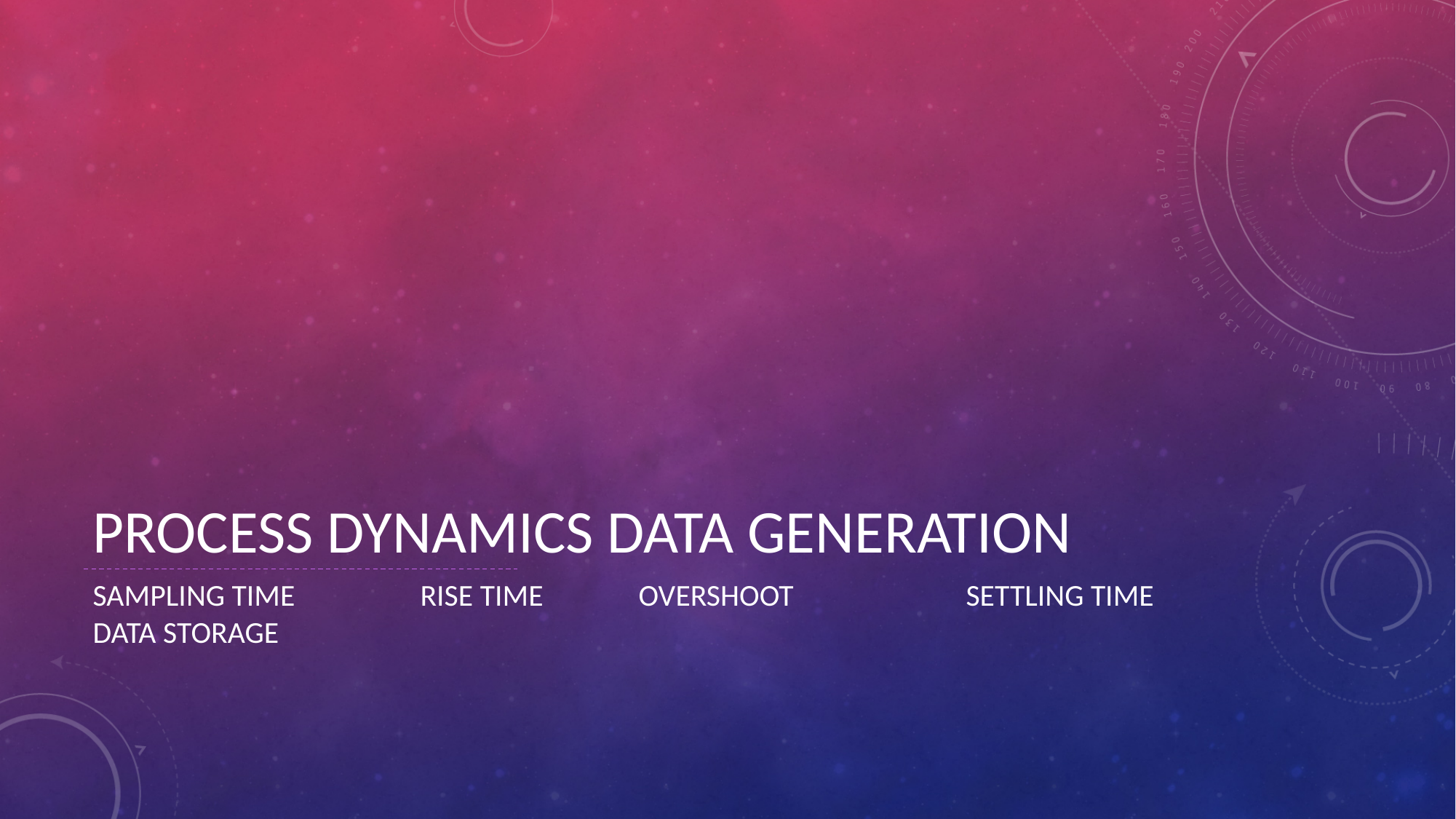

# Process Dynamics Data generation
Sampling Time		RISE TIME	OVERSHOOT		Settling TIME 	     Data Storage